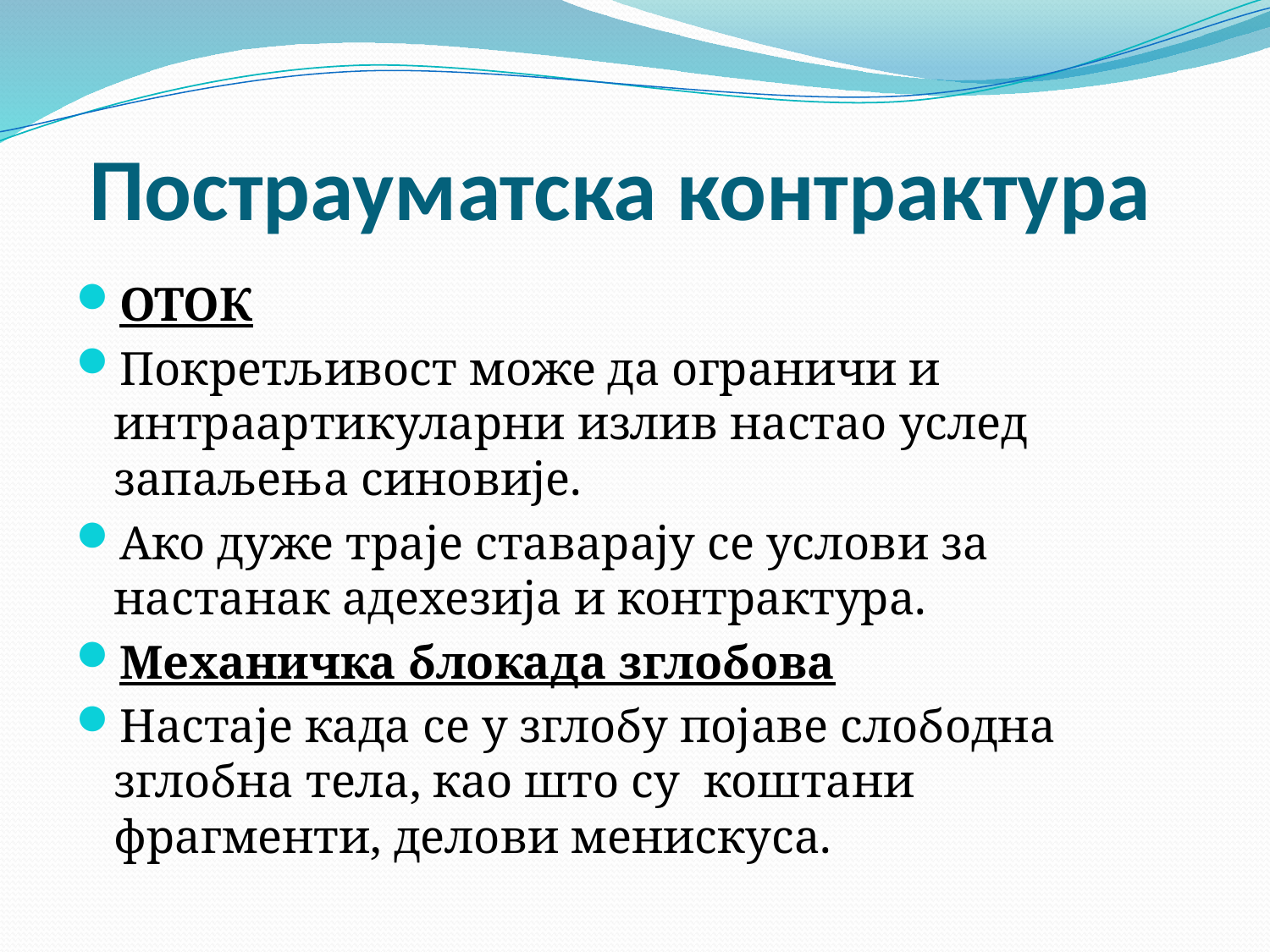

# Пострауматска контрактура
ОТОК
Покретљивост може да ограничи и интраартикуларни излив настао услед запаљења синовије.
Ако дуже траје ставарају се услови за настанак адехезија и контрактура.
Механичка блокада зглобова
Настаје када се у зглобу појаве слободна зглобна тела, као што су  коштани фрагменти, делови менискуса.